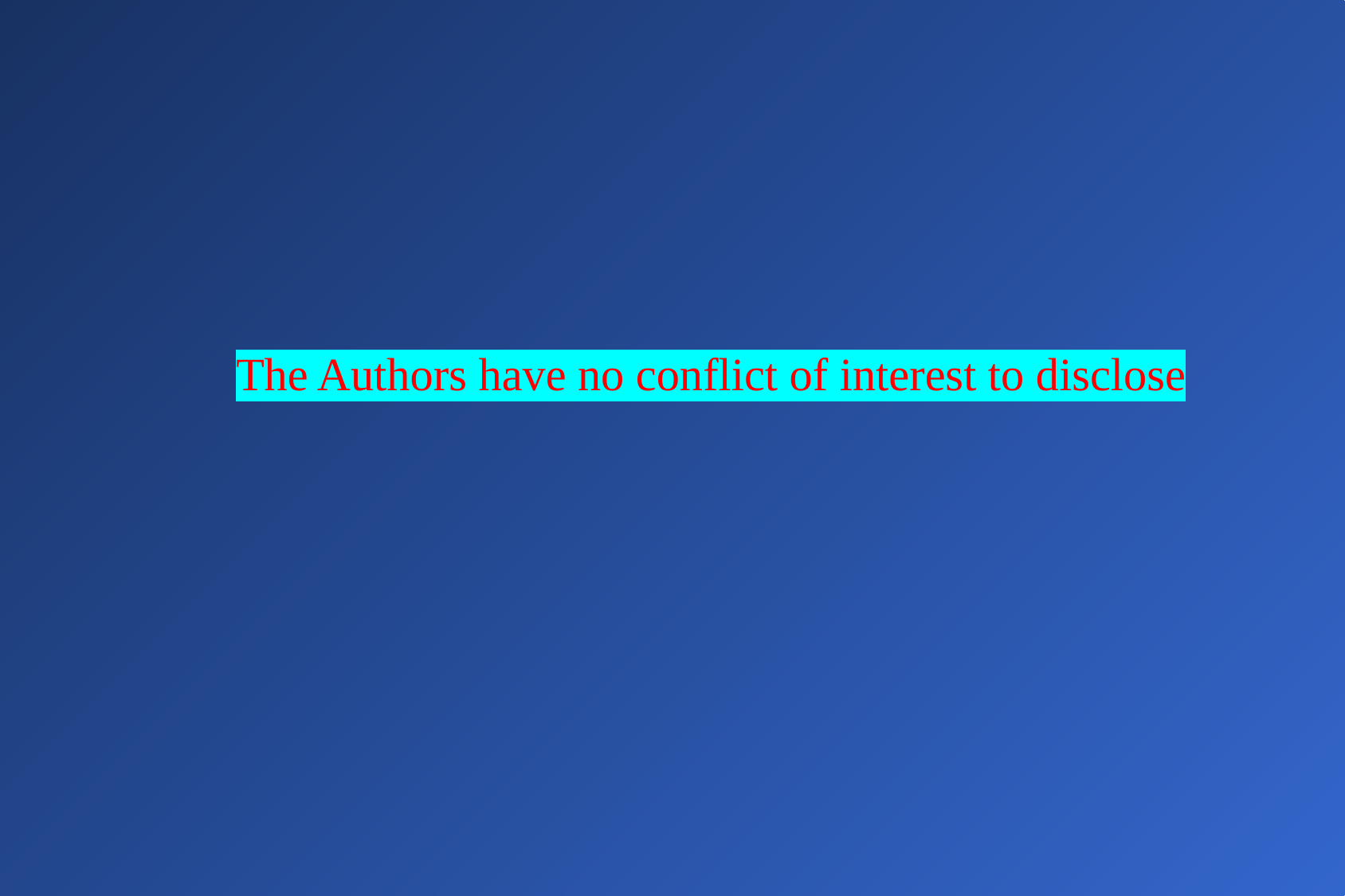

The Authors have no conflict of interest to disclose